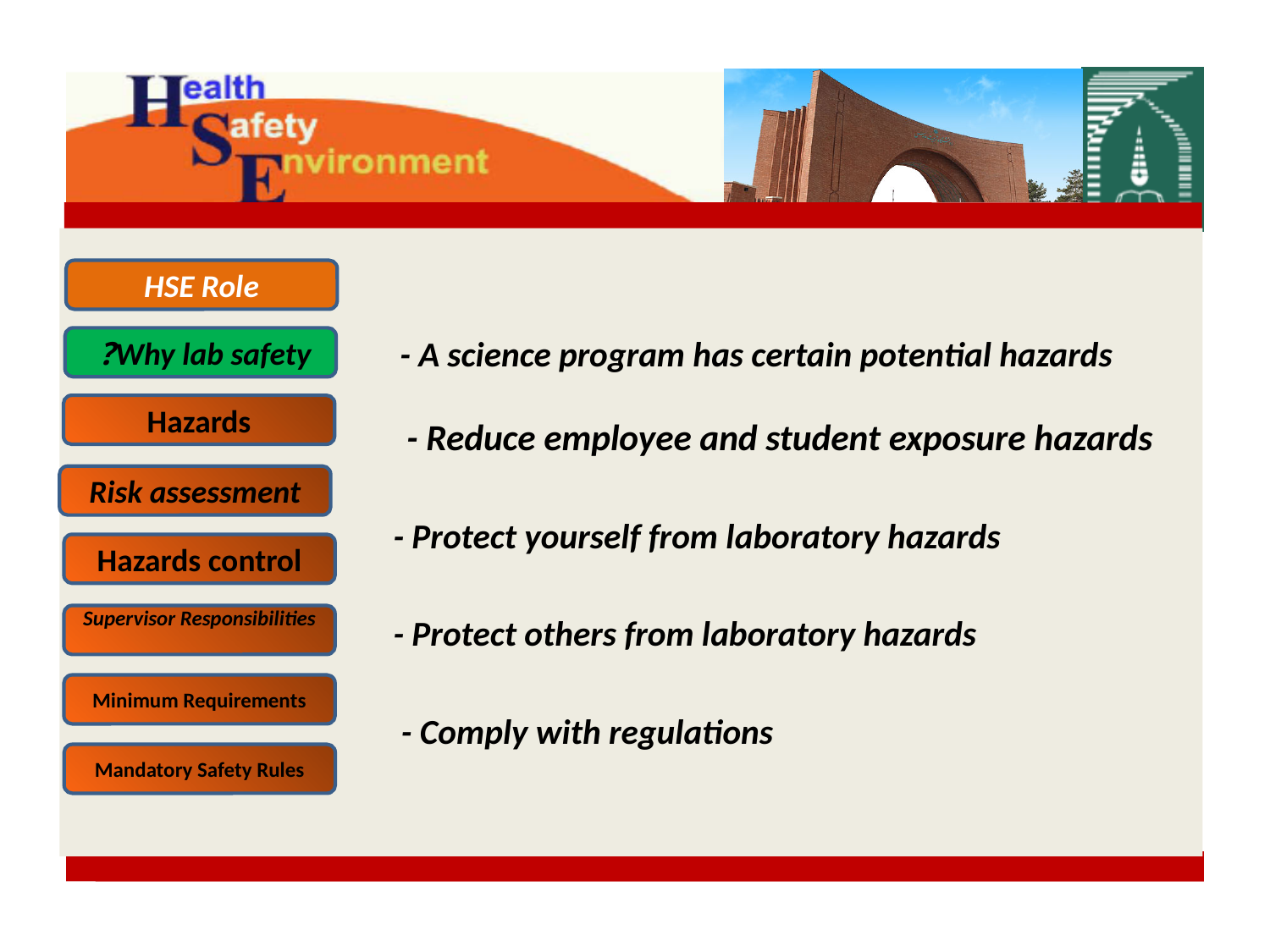

- A science program has certain potential hazards

                                    - Reduce employee and student exposure hazards

                                         - Protect yourself from laboratory hazards

                                         - Protect others from laboratory hazards

                                          - Comply with regulations

HSE Role
Why lab safety?
Hazards
Risk assessment
Hazards control
Supervisor Responsibilities

Minimum Requirements
Mandatory Safety Rules